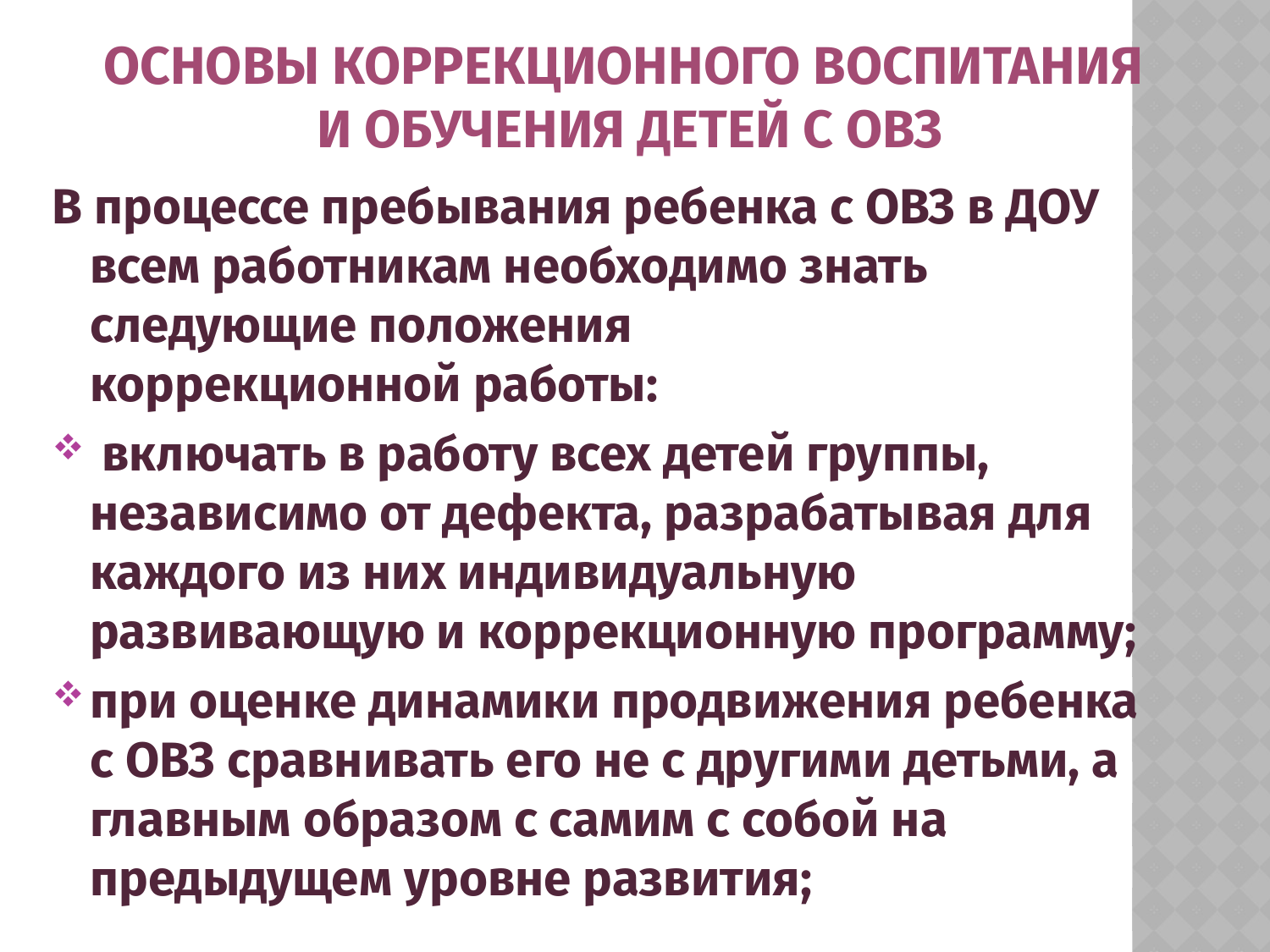

# Основы коррекционного воспитания и обучения детей с ОВЗ
В процессе пребывания ребенка с ОВЗ в ДОУ всем работникам необходимо знать следующие положения коррекционной работы:
 включать в работу всех детей группы, независимо от дефекта, разрабатывая для каждого из них индивидуальную развивающую и коррекционную программу;
при оценке динамики продвижения ребенка с ОВЗ сравнивать его не с другими детьми, а главным образом с самим с собой на предыдущем уровне развития;